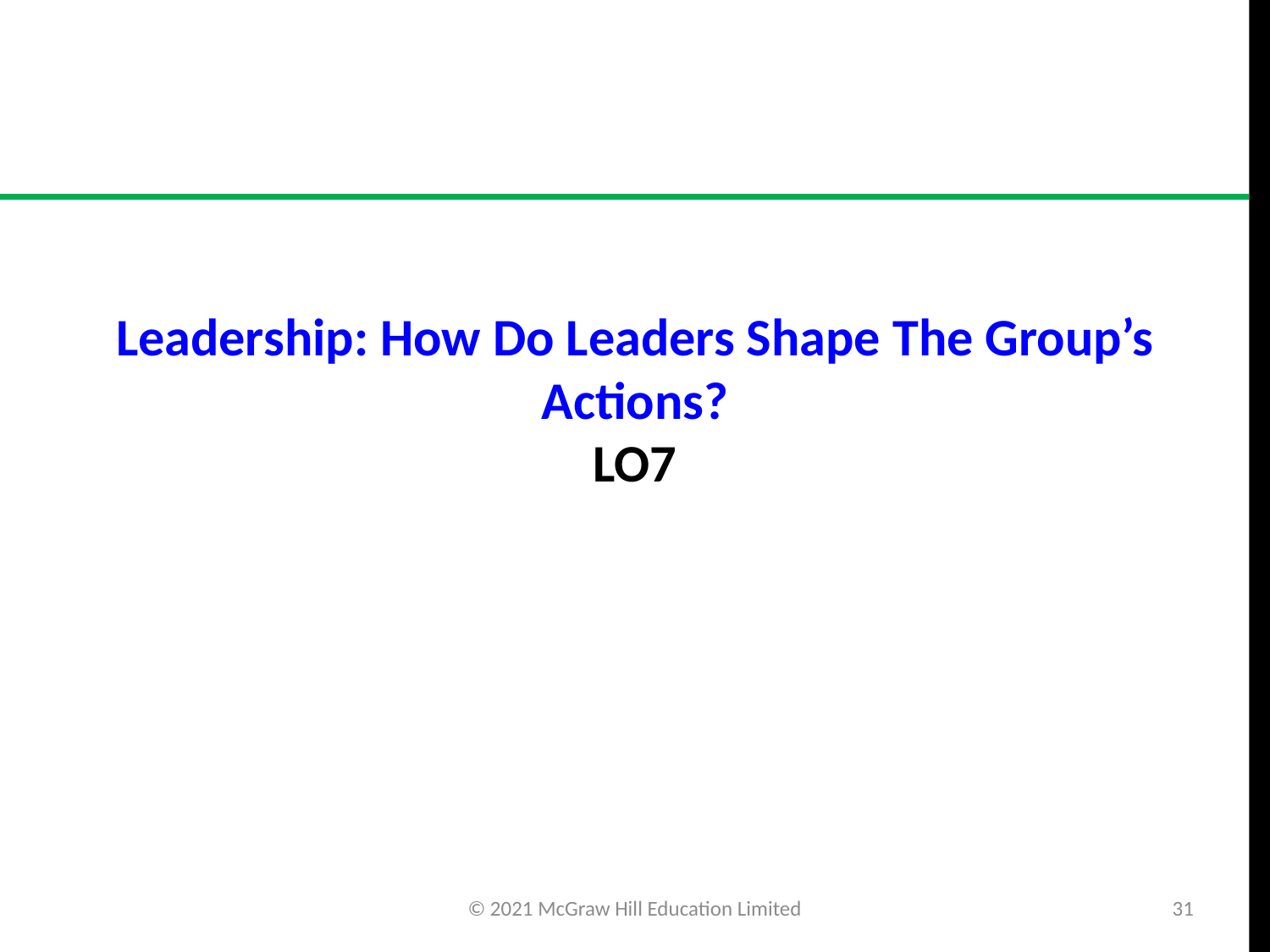

# Leadership: How Do Leaders Shape The Group’s Actions? LO7

© 2021 McGraw Hill Education Limited
31